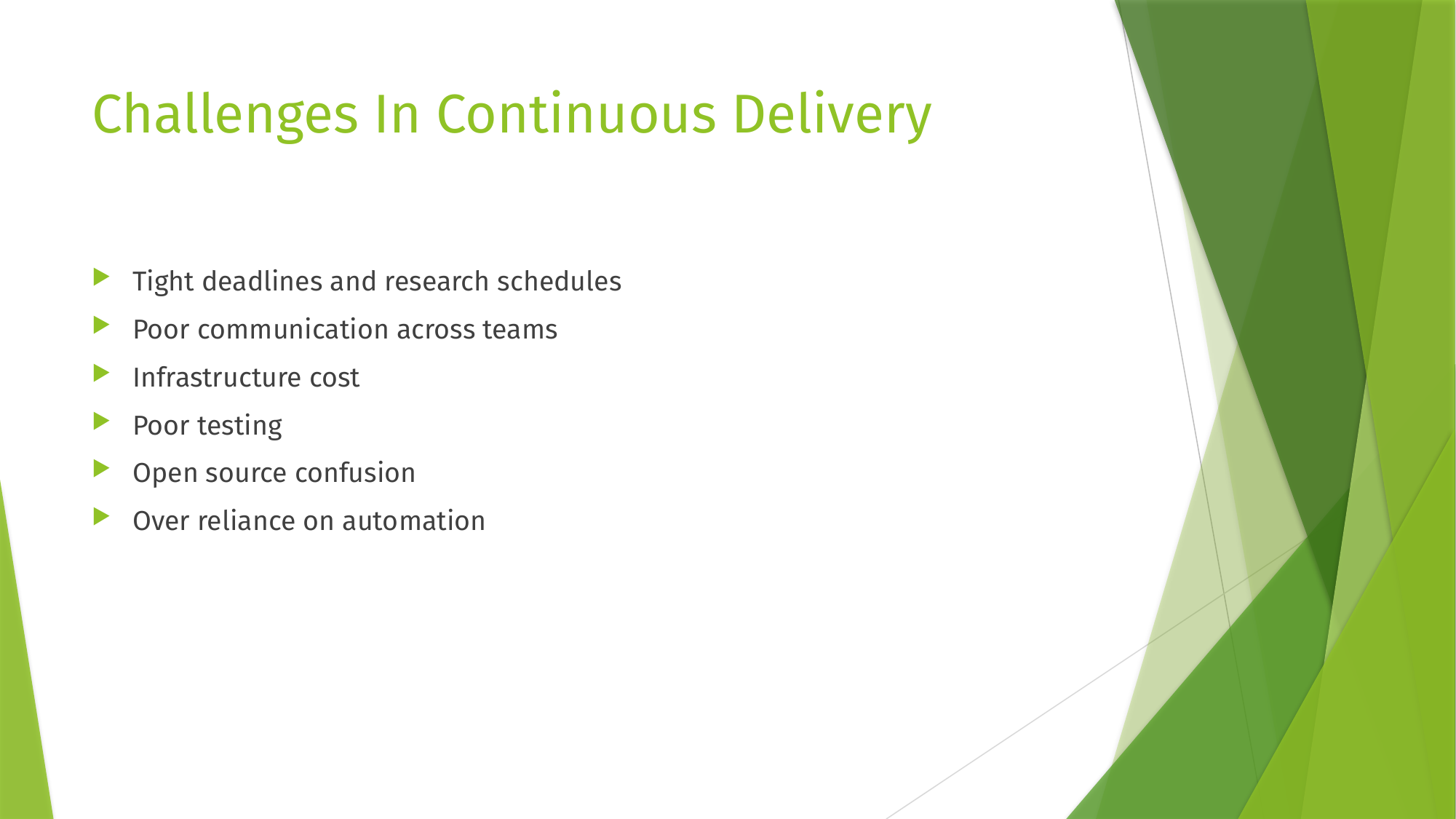

# Challenges In Continuous Delivery
Tight deadlines and research schedules
Poor communication across teams
Infrastructure cost
Poor testing
Open source confusion
Over reliance on automation